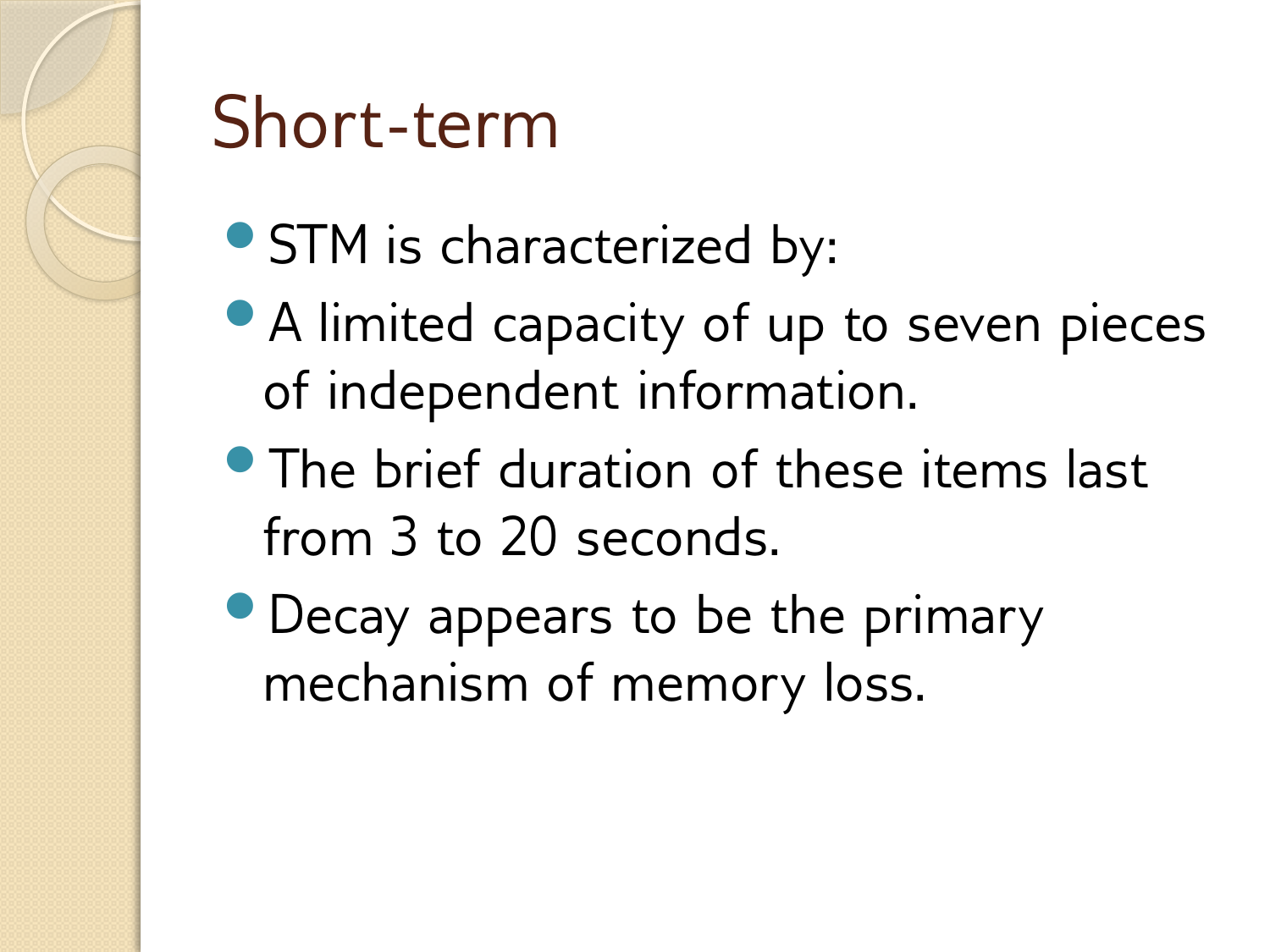

# Short-term
STM is characterized by:
A limited capacity of up to seven pieces of independent information.
The brief duration of these items last from 3 to 20 seconds.
Decay appears to be the primary mechanism of memory loss.